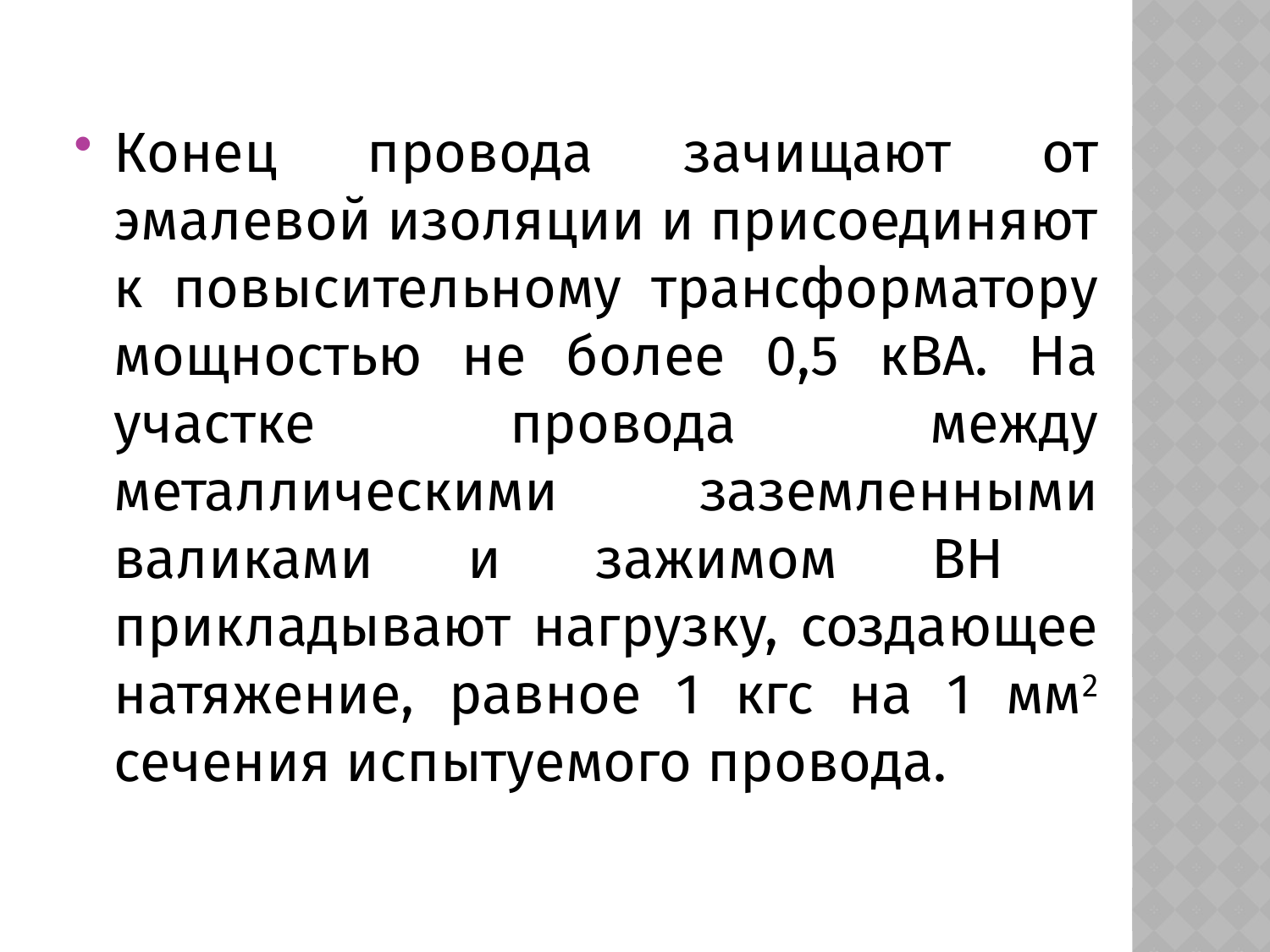

#
Конец провода зачищают от эмалевой изоляции и присоединяют к повысительному трансформатору мощностью не более 0,5 кВА. На участке провода между металлическими заземленными валиками и зажимом ВН  прикладывают нагрузку, создающее натяжение, равное 1 кгс на 1 мм2 сечения испытуемого провода.